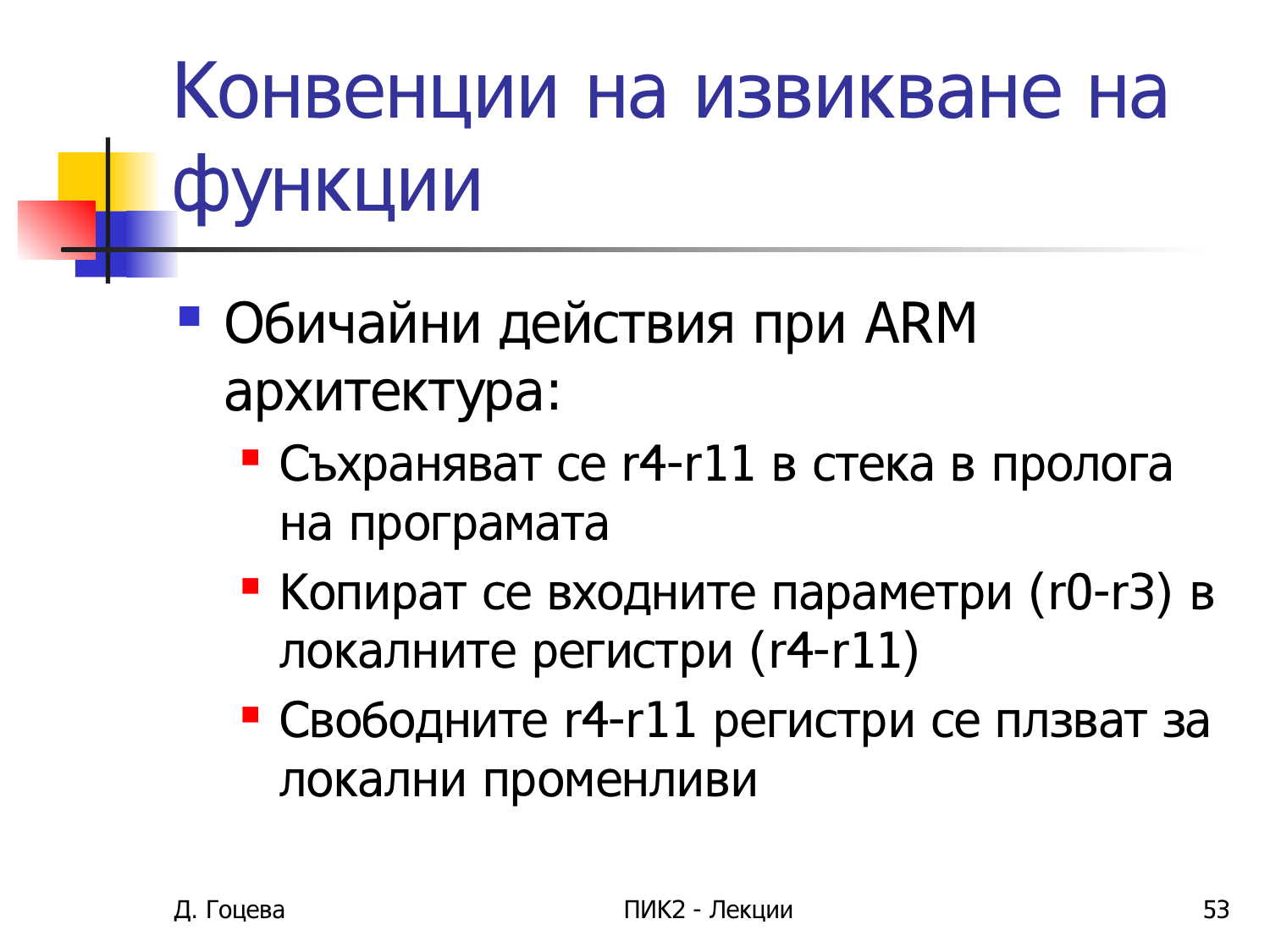

# Конвенции на извикване на функции
Обичайни действия при ARM архитектура:
Съхраняват се r4-r11 в стека в пролога на програмата
Копират се входните параметри (r0-r3) в локалните регистри (r4-r11)
Свободните r4-r11 регистри се плзват за локални променливи
Д. Гоцева
ПИК2 - Лекции
53